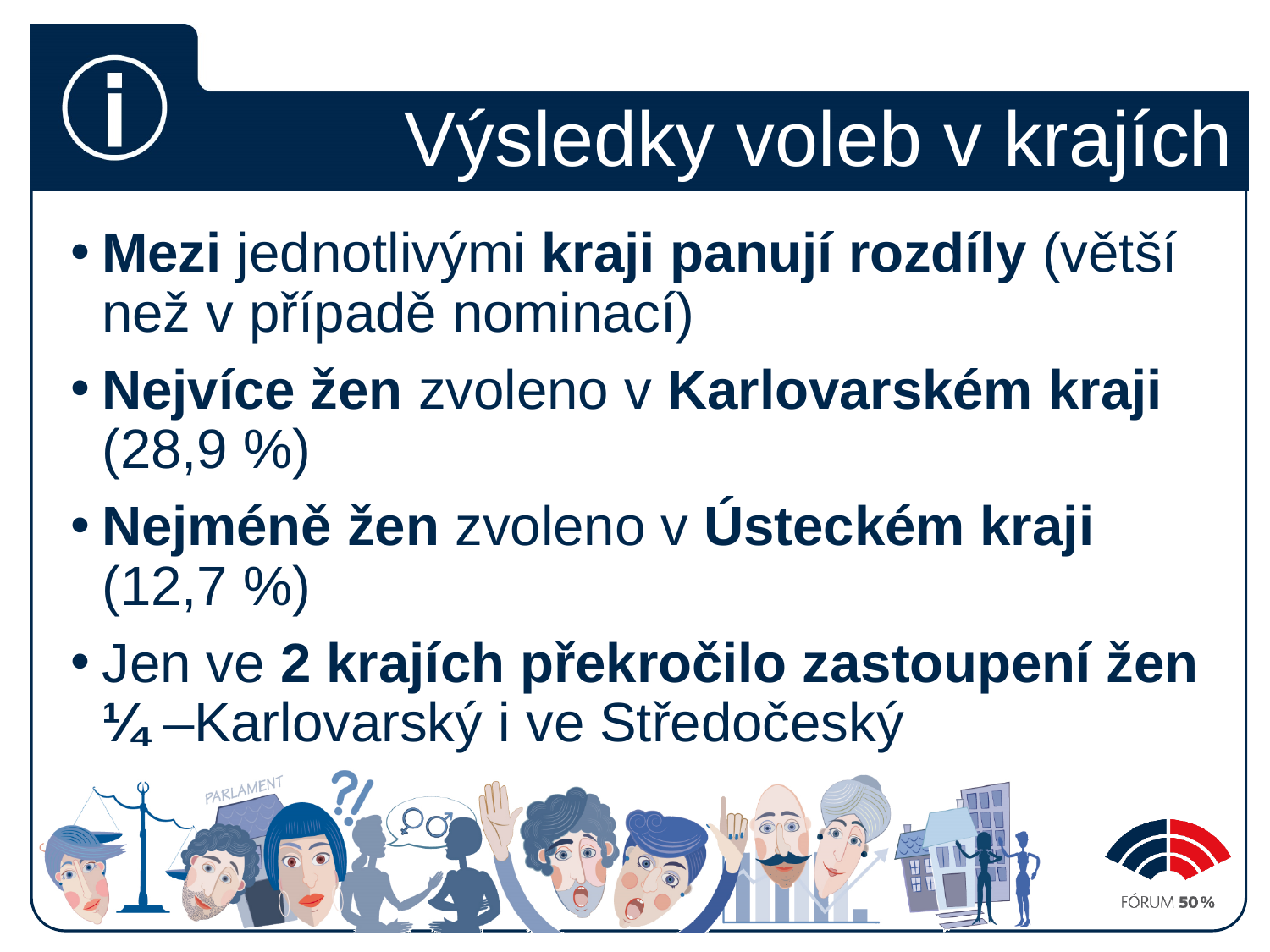

# Výsledky voleb v krajích
Mezi jednotlivými kraji panují rozdíly (větší než v případě nominací)
Nejvíce žen zvoleno v Karlovarském kraji (28,9 %)
Nejméně žen zvoleno v Ústeckém kraji (12,7 %)
Jen ve 2 krajích překročilo zastoupení žen ¼ –Karlovarský i ve Středočeský